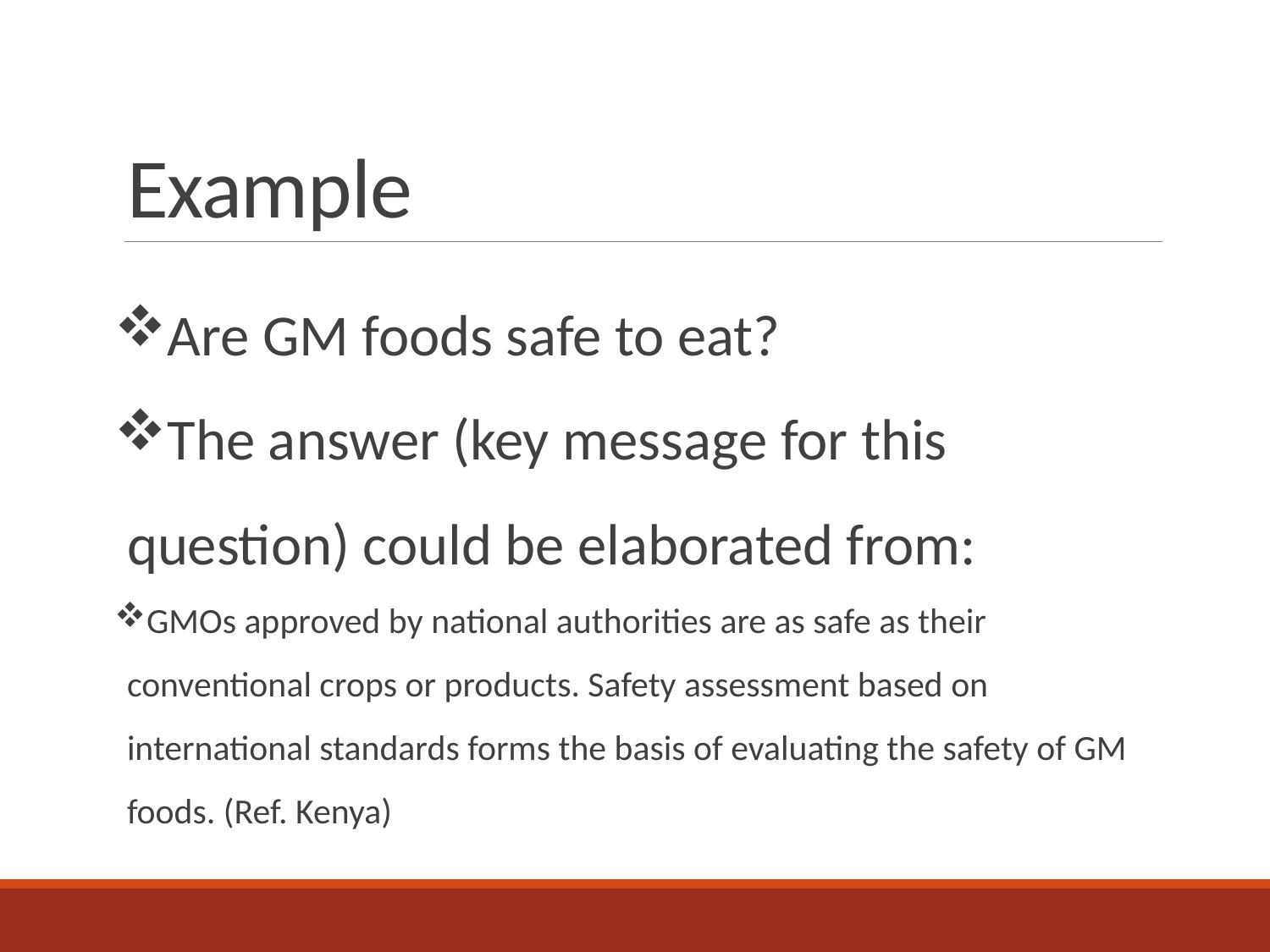

# Example
Are GM foods safe to eat?
The answer (key message for this question) could be elaborated from:
GMOs approved by national authorities are as safe as their conventional crops or products. Safety assessment based on international standards forms the basis of evaluating the safety of GM foods. (Ref. Kenya)